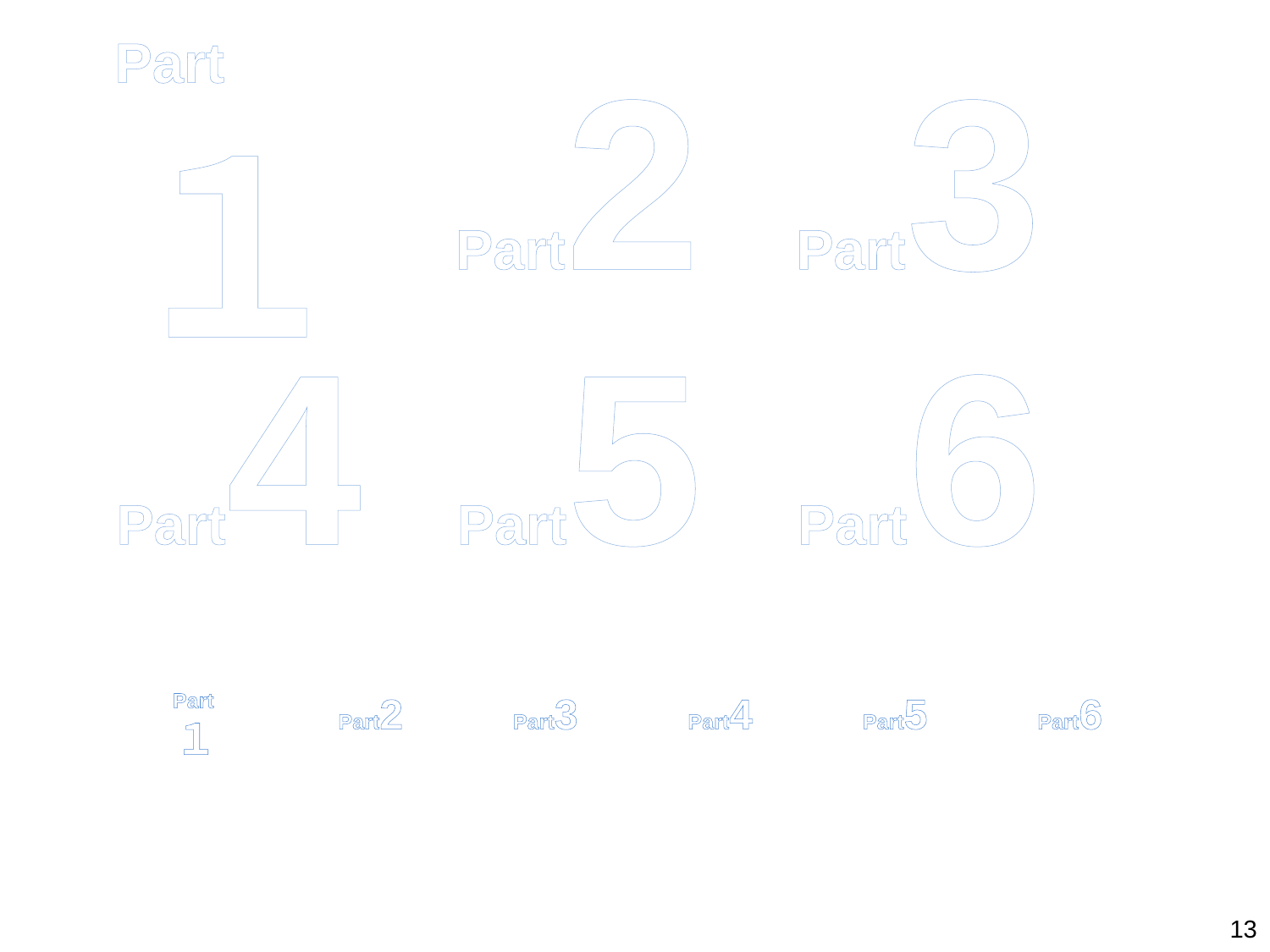

Part１
Part2
Part3
Part4
Part5
Part6
Part１
Part2
Part3
Part4
Part5
Part6
13